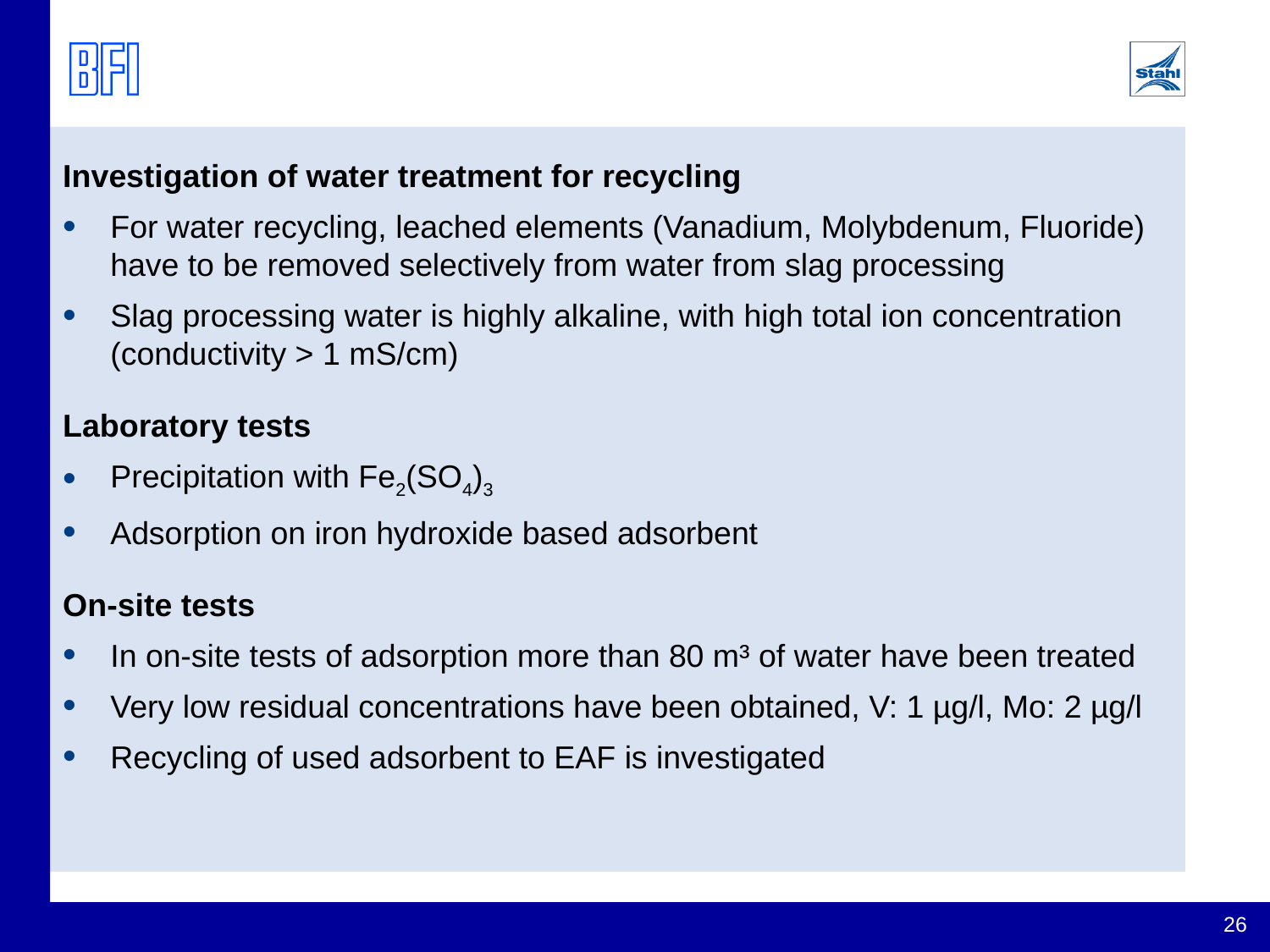

Investigation of water treatment for recycling
For water recycling, leached elements (Vanadium, Molybdenum, Fluoride) have to be removed selectively from water from slag processing
Slag processing water is highly alkaline, with high total ion concentration (conductivity > 1 mS/cm)
Laboratory tests
Precipitation with Fe2(SO4)3
Adsorption on iron hydroxide based adsorbent
On-site tests
In on-site tests of adsorption more than 80 m³ of water have been treated
Very low residual concentrations have been obtained, V: 1 µg/l, Mo: 2 µg/l
Recycling of used adsorbent to EAF is investigated